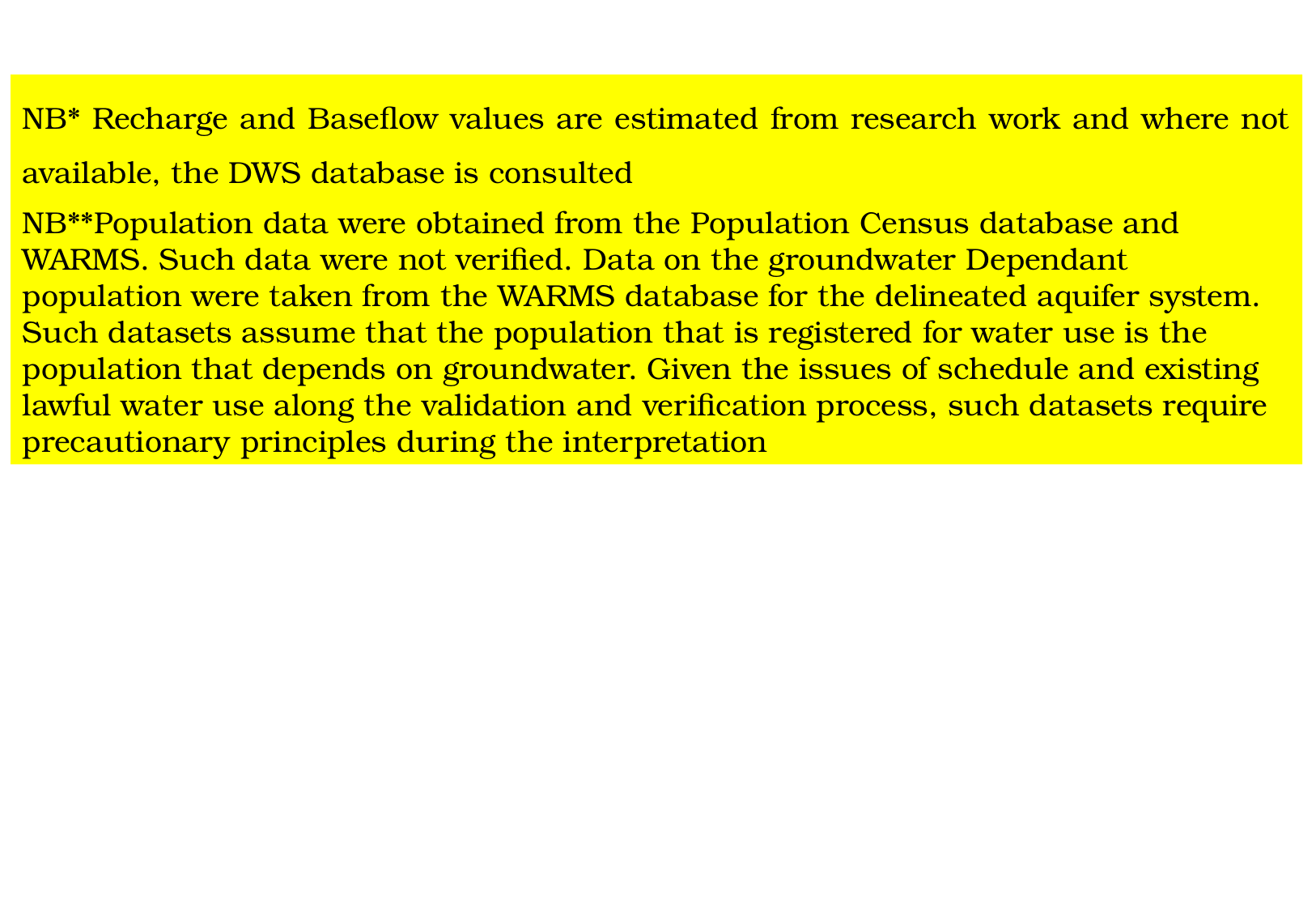

NB* Recharge and Baseflow values are estimated from research work and where not available, the DWS database is consulted
NB**Population data were obtained from the Population Census database and WARMS. Such data were not verified. Data on the groundwater Dependant population were taken from the WARMS database for the delineated aquifer system. Such datasets assume that the population that is registered for water use is the population that depends on groundwater. Given the issues of schedule and existing lawful water use along the validation and verification process, such datasets require precautionary principles during the interpretation